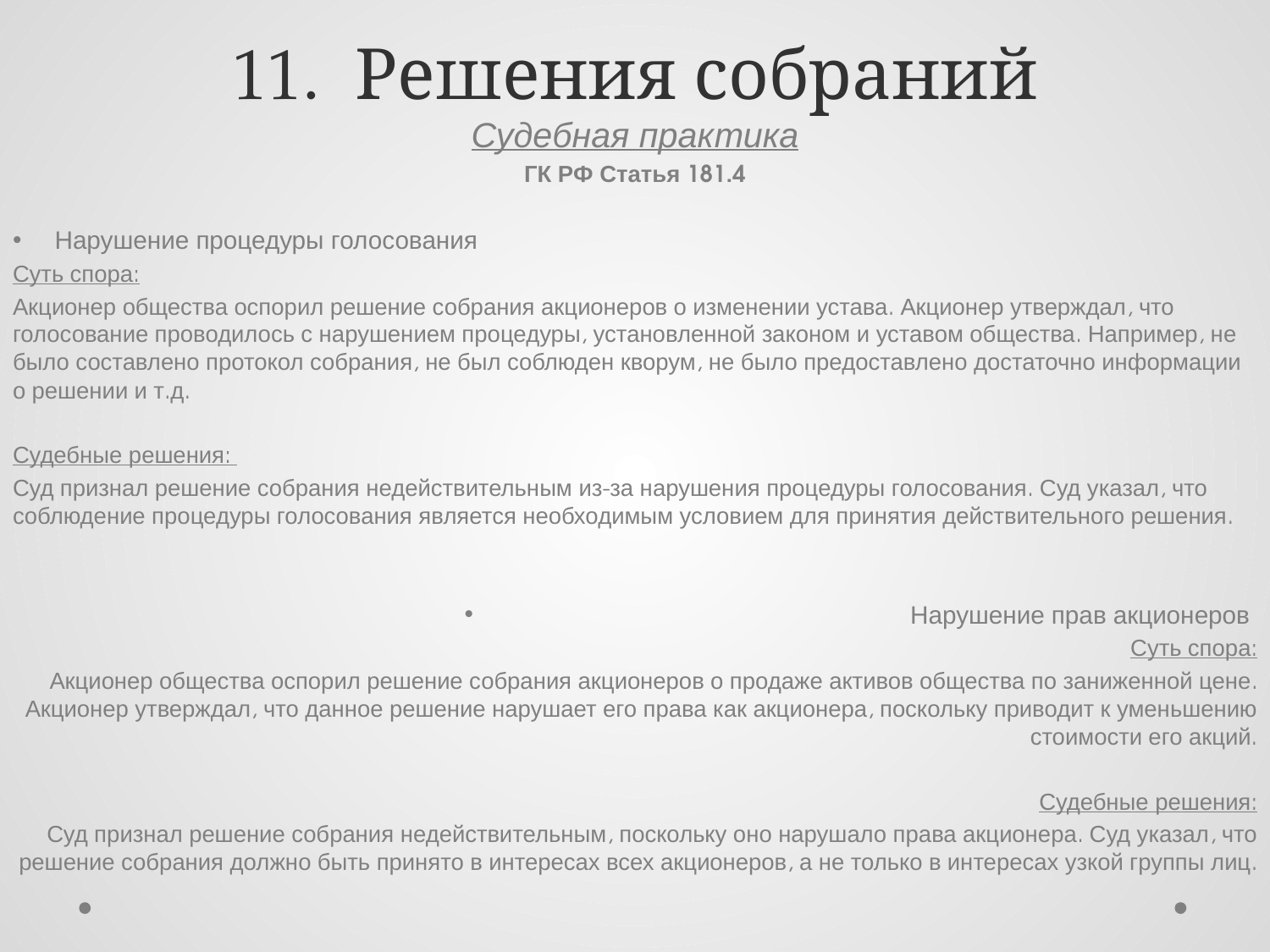

# 11.  Решения собраний
Судебная практика
ГК РФ Статья 181.4

Нарушение процедуры голосования
Суть спора:
Акционер общества оспорил решение собрания акционеров о изменении устава. Акционер утверждал, что голосование проводилось с нарушением процедуры, установленной законом и уставом общества. Например, не было составлено протокол собрания, не был соблюден кворум, не было предоставлено достаточно информации о решении и т.д.

Судебные решения:
Суд признал решение собрания недействительным из-за нарушения процедуры голосования. Суд указал, что соблюдение процедуры голосования является необходимым условием для принятия действительного решения.

Нарушение прав акционеров
Суть спора:
Акционер общества оспорил решение собрания акционеров о продаже активов общества по заниженной цене. Акционер утверждал, что данное решение нарушает его права как акционера, поскольку приводит к уменьшению стоимости его акций.

Судебные решения:
Суд признал решение собрания недействительным, поскольку оно нарушало права акционера. Суд указал, что решение собрания должно быть принято в интересах всех акционеров, а не только в интересах узкой группы лиц.